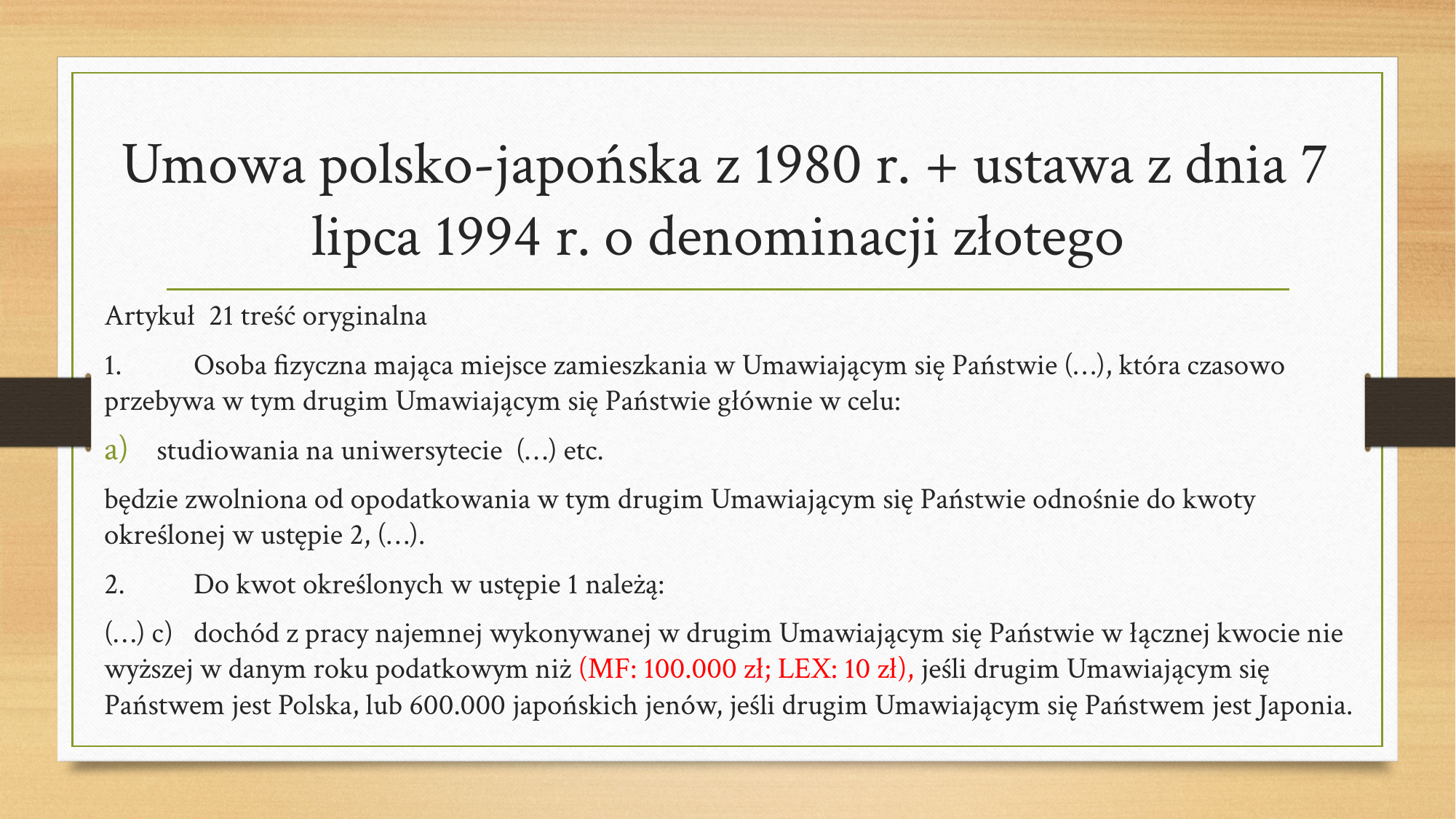

# Umowa polsko-japońska z 1980 r. + ustawa z dnia 7 lipca 1994 r. o denominacji złotego
Artykuł  21 treść oryginalna
1. 	Osoba fizyczna mająca miejsce zamieszkania w Umawiającym się Państwie (…), która czasowo przebywa w tym drugim Umawiającym się Państwie głównie w celu:
studiowania na uniwersytecie  (…) etc.
będzie zwolniona od opodatkowania w tym drugim Umawiającym się Państwie odnośnie do kwoty określonej w ustępie 2, (…).
2. 	Do kwot określonych w ustępie 1 należą:
(…) c)	dochód z pracy najemnej wykonywanej w drugim Umawiającym się Państwie w łącznej kwocie nie wyższej w danym roku podatkowym niż (MF: 100.000 zł; LEX: 10 zł), jeśli drugim Umawiającym się Państwem jest Polska, lub 600.000 japońskich jenów, jeśli drugim Umawiającym się Państwem jest Japonia.